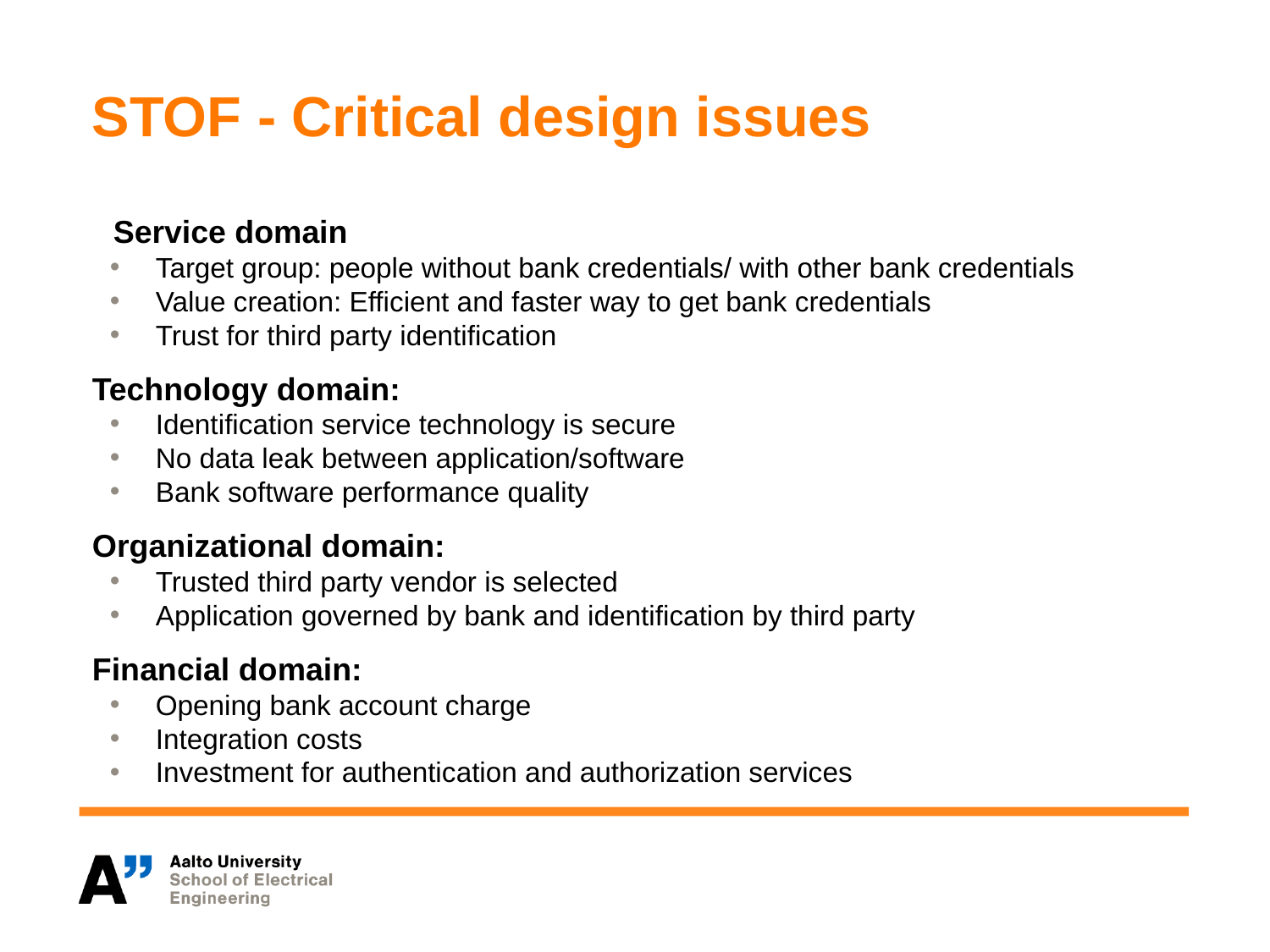

# STOF - Critical design issues
Service domain
Target group: people without bank credentials/ with other bank credentials
Value creation: Efficient and faster way to get bank credentials
Trust for third party identification
Technology domain:
Identification service technology is secure
No data leak between application/software
Bank software performance quality
Organizational domain:
Trusted third party vendor is selected
Application governed by bank and identification by third party
Financial domain:
Opening bank account charge
Integration costs
Investment for authentication and authorization services